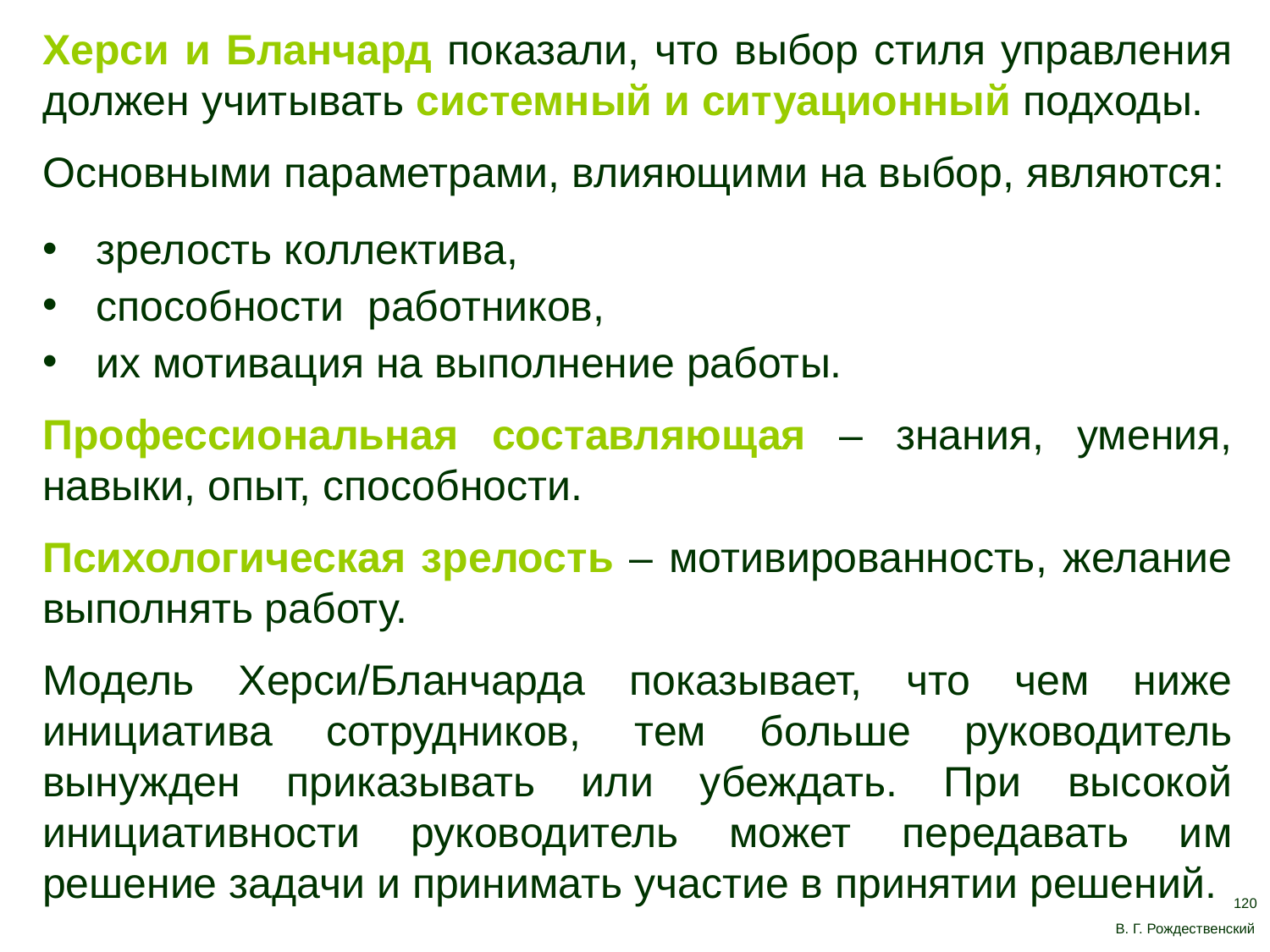

Херси и Бланчард показали, что выбор стиля управления должен учитывать системный и ситуационный подходы.

Основными параметрами, влияющими на выбор, являются:

  зрелость коллектива,
  способности  работников,
  их мотивация на выполнение работы.

Профессиональная составляющая – знания, умения, навыки, опыт, способности.

Психологическая зрелость – мотивированность, желание выполнять работу.

Модель Херси/Бланчарда показывает, что чем ниже инициатива сотрудников, тем больше руководитель вынужден приказывать или убеждать. При высокой инициативности руководитель может передавать им решение задачи и принимать участие в принятии решений.
120
В. Г. Рождественский